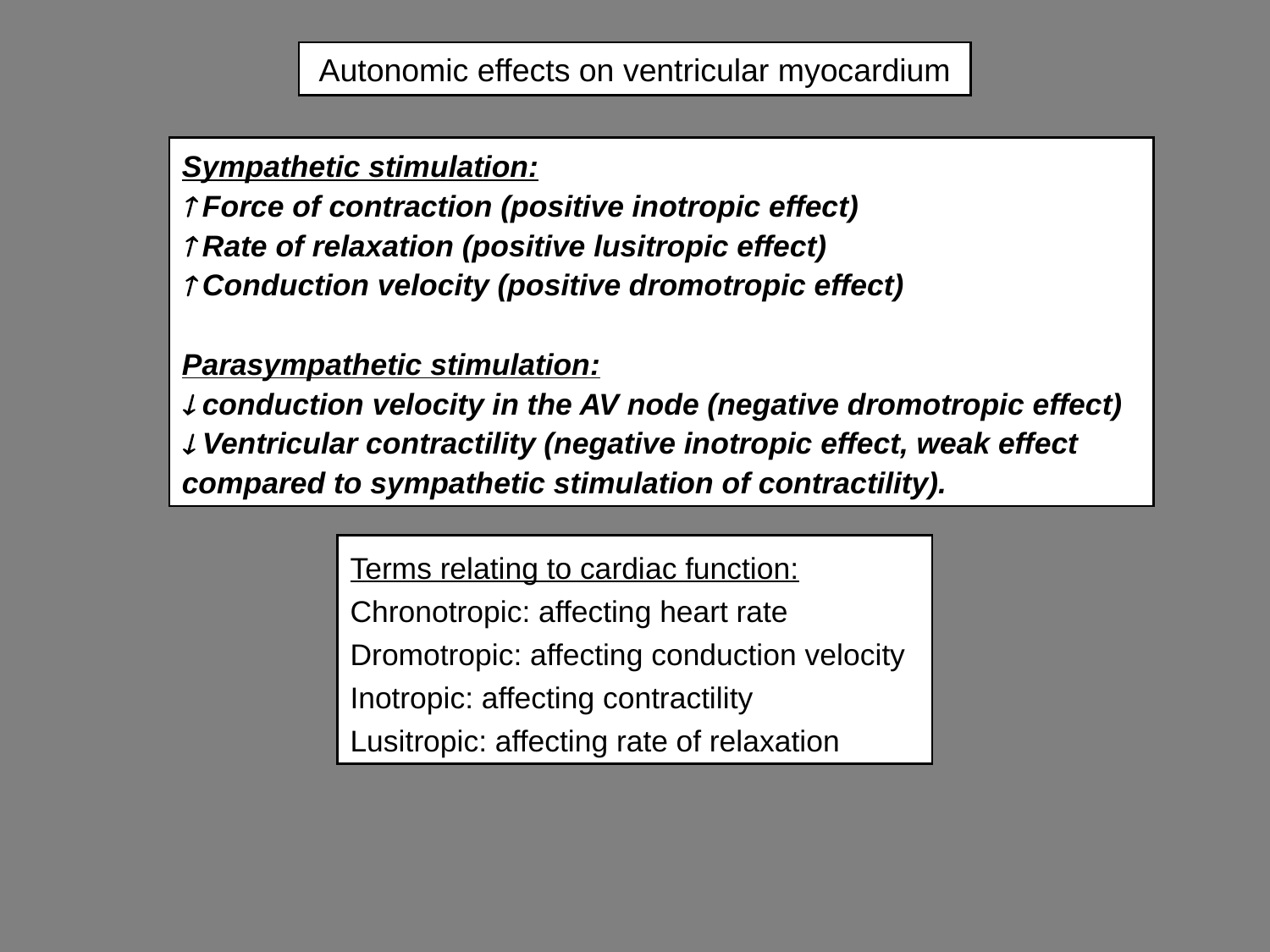

# Autonomic effects on ventricular myocardium
Sympathetic stimulation:
↑ Force of contraction (positive inotropic effect)
↑ Rate of relaxation (positive lusitropic effect)
↑ Conduction velocity (positive dromotropic effect)

Parasympathetic stimulation:
↓ conduction velocity in the AV node (negative dromotropic effect)
↓ Ventricular contractility (negative inotropic effect, weak effect compared to sympathetic stimulation of contractility).
Terms relating to cardiac function:
Chronotropic: affecting heart rate
Dromotropic: affecting conduction velocity
Inotropic: affecting contractility
Lusitropic: affecting rate of relaxation